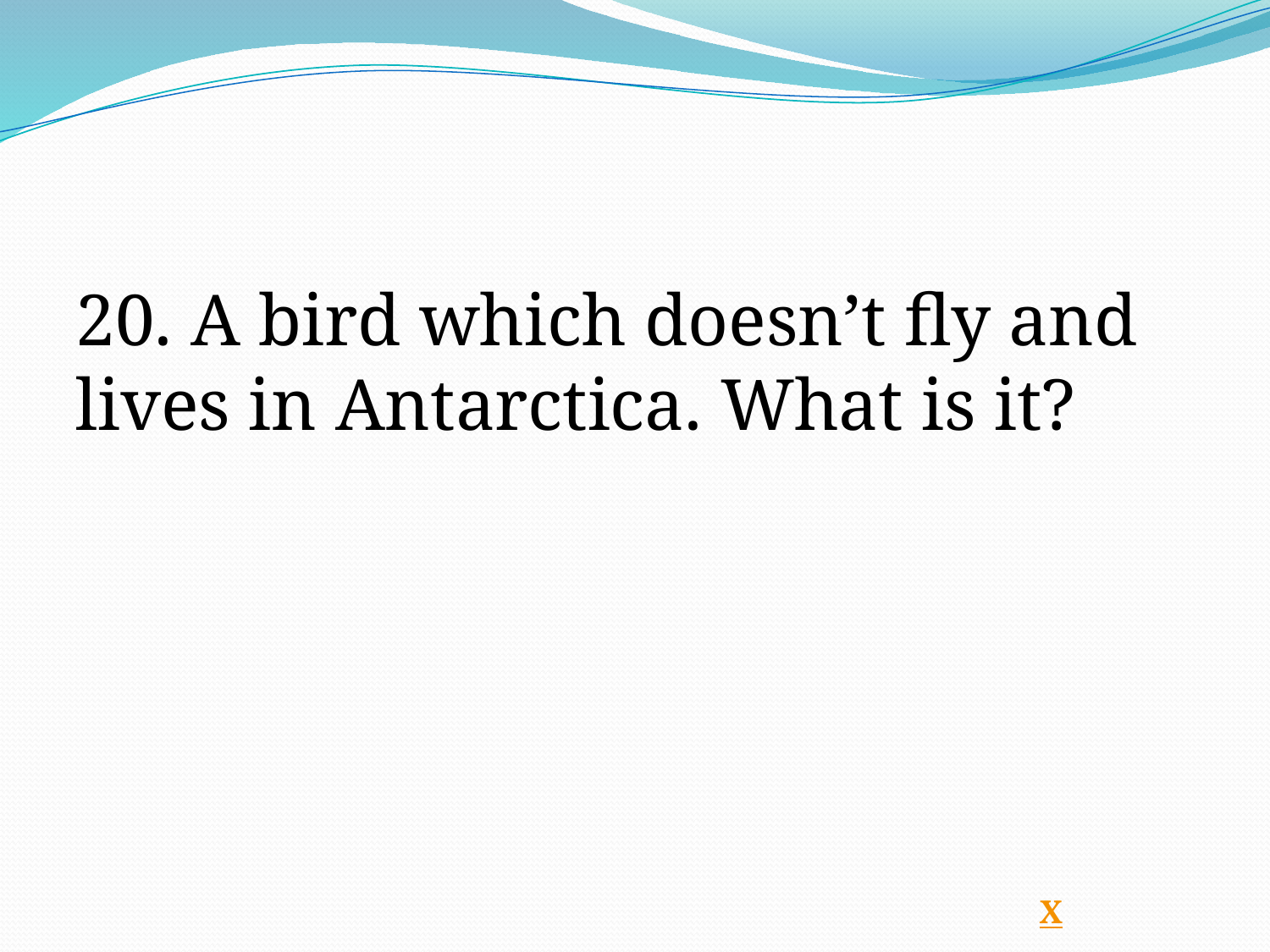

20. A bird which doesn’t fly and lives in Antarctica. What is it?
Х